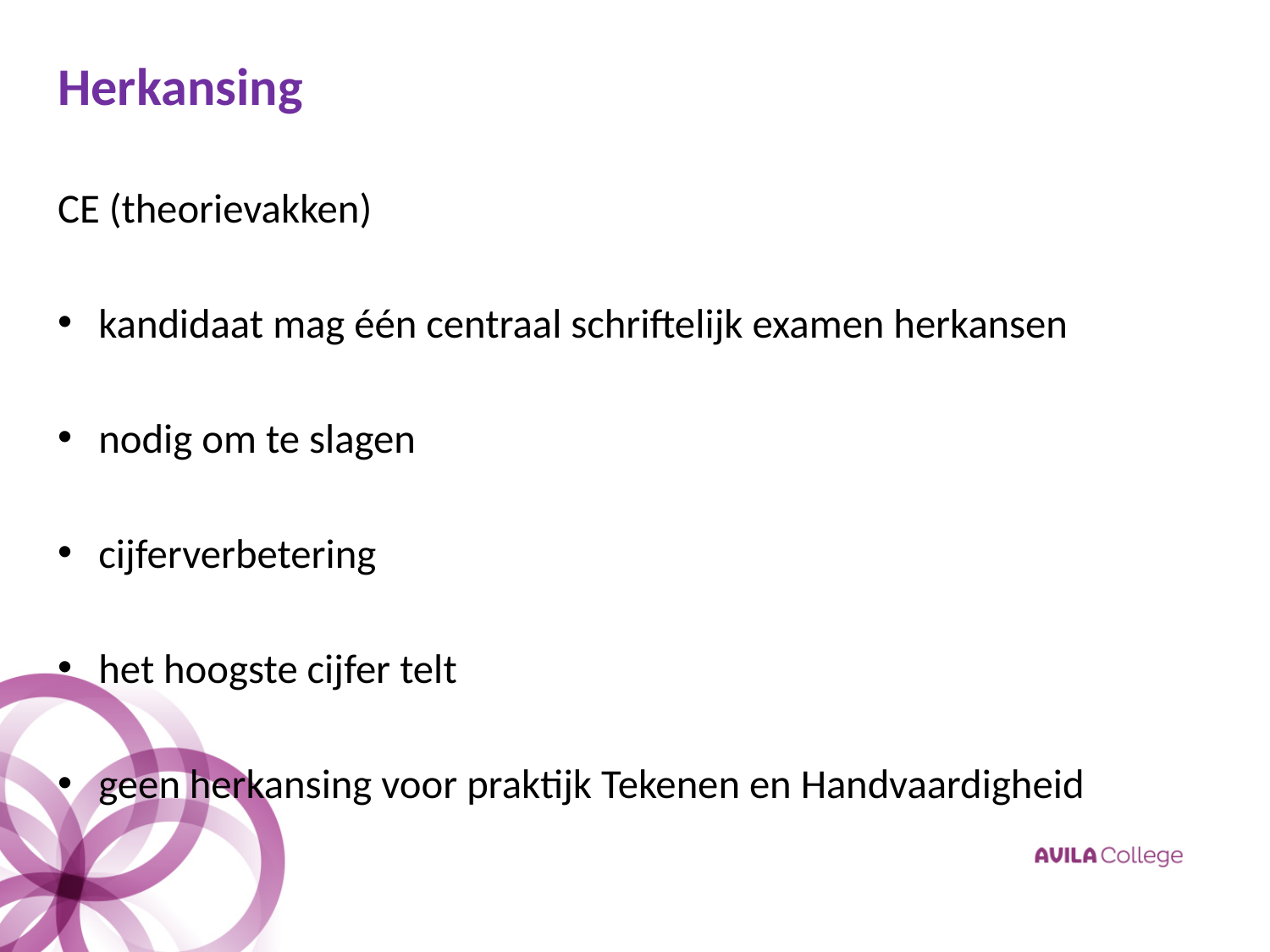

Herkansing

CE (theorievakken)

kandidaat mag één centraal schriftelijk examen herkansen

nodig om te slagen

cijferverbetering

het hoogste cijfer telt

geen herkansing voor praktijk Tekenen en Handvaardigheid